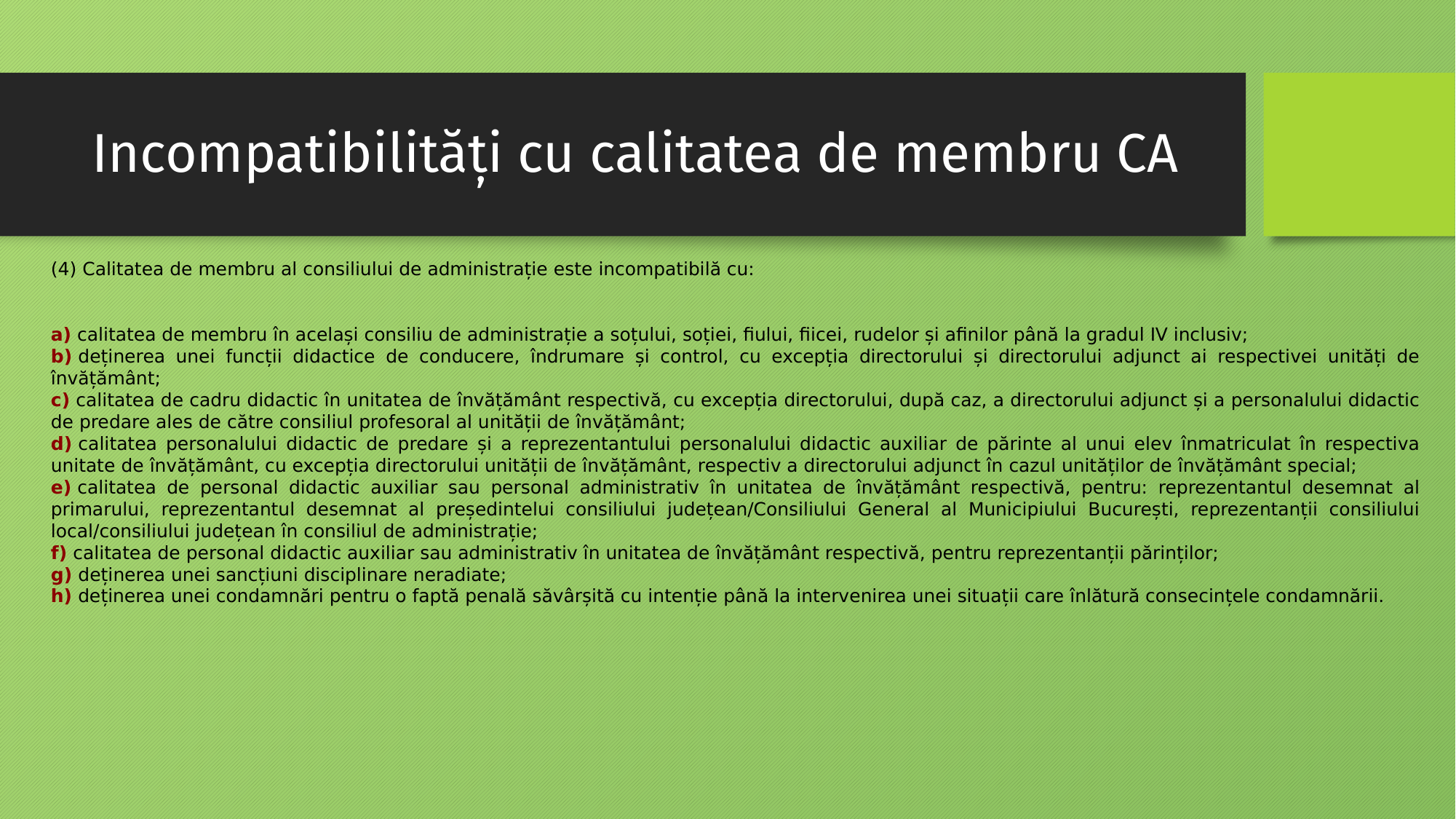

# Incompatibilități cu calitatea de membru CA
(4) Calitatea de membru al consiliului de administrație este incompatibilă cu:

a) calitatea de membru în același consiliu de administrație a soțului, soției, fiului, fiicei, rudelor și afinilor până la gradul IV inclusiv;
b) deținerea unei funcții didactice de conducere, îndrumare și control, cu excepția directorului și directorului adjunct ai respectivei unități de învățământ;
c) calitatea de cadru didactic în unitatea de învățământ respectivă, cu excepția directorului, după caz, a directorului adjunct și a personalului didactic de predare ales de către consiliul profesoral al unității de învățământ;
d) calitatea personalului didactic de predare și a reprezentantului personalului didactic auxiliar de părinte al unui elev înmatriculat în respectiva unitate de învățământ, cu excepția directorului unității de învățământ, respectiv a directorului adjunct în cazul unităților de învățământ special;
e) calitatea de personal didactic auxiliar sau personal administrativ în unitatea de învățământ respectivă, pentru: reprezentantul desemnat al primarului, reprezentantul desemnat al președintelui consiliului județean/Consiliului General al Municipiului București, reprezentanții consiliului local/consiliului județean în consiliul de administrație;
f) calitatea de personal didactic auxiliar sau administrativ în unitatea de învățământ respectivă, pentru reprezentanții părinților;
g) deținerea unei sancțiuni disciplinare neradiate;
h) deținerea unei condamnări pentru o faptă penală săvârșită cu intenție până la intervenirea unei situații care înlătură consecințele condamnării.